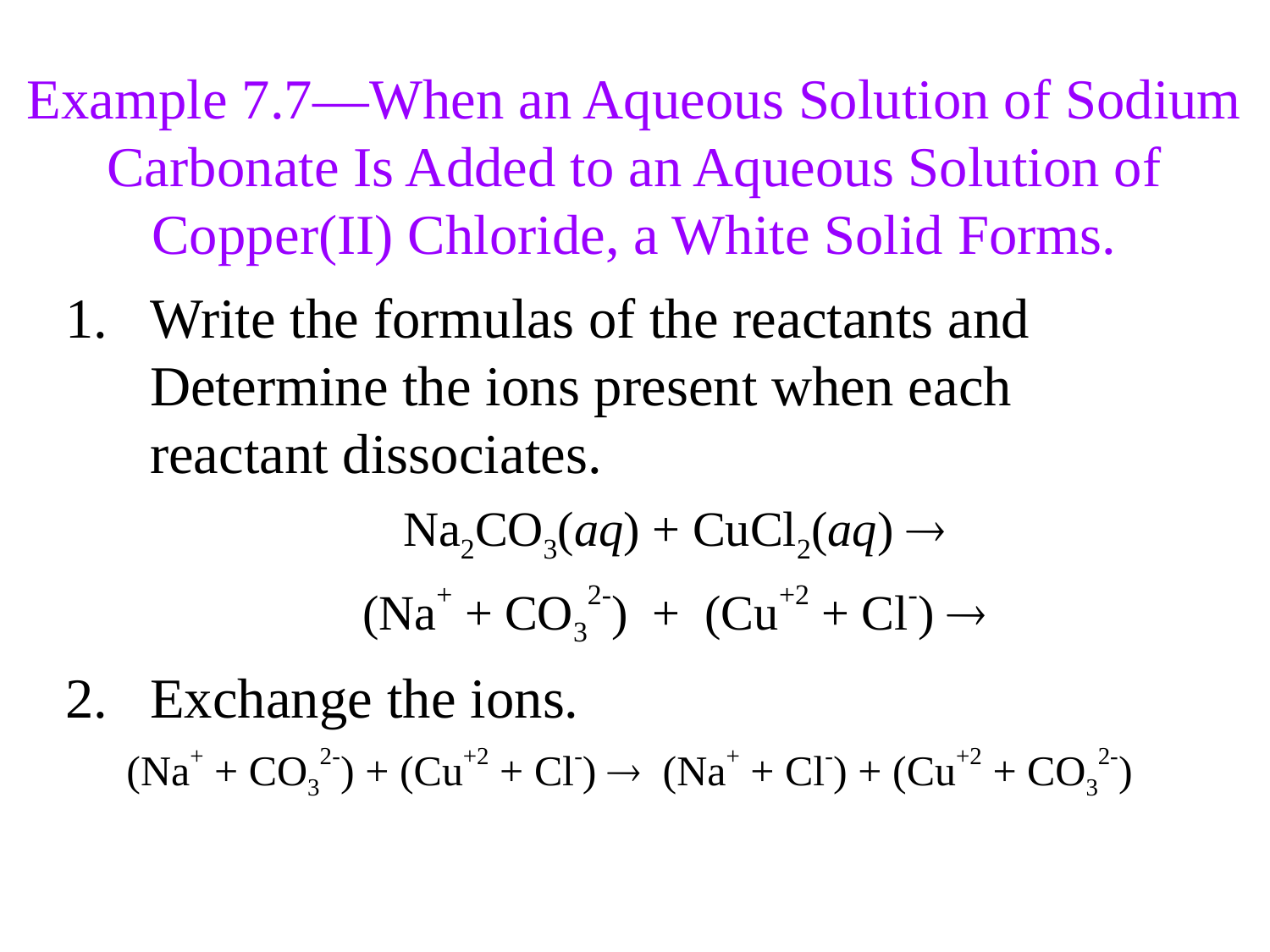

Example 7.7—When an Aqueous Solution of Sodium Carbonate Is Added to an Aqueous Solution of Copper(II) Chloride, a White Solid Forms.
Write the formulas of the reactants and Determine the ions present when each reactant dissociates.
Na2CO3(aq) + CuCl2(aq) →
(Na+ + CO32-)  +  (Cu+2 + Cl-) →
Exchange the ions.
(Na+ + CO32-) + (Cu+2 + Cl-) → (Na+ + Cl-) + (Cu+2 + CO32-)